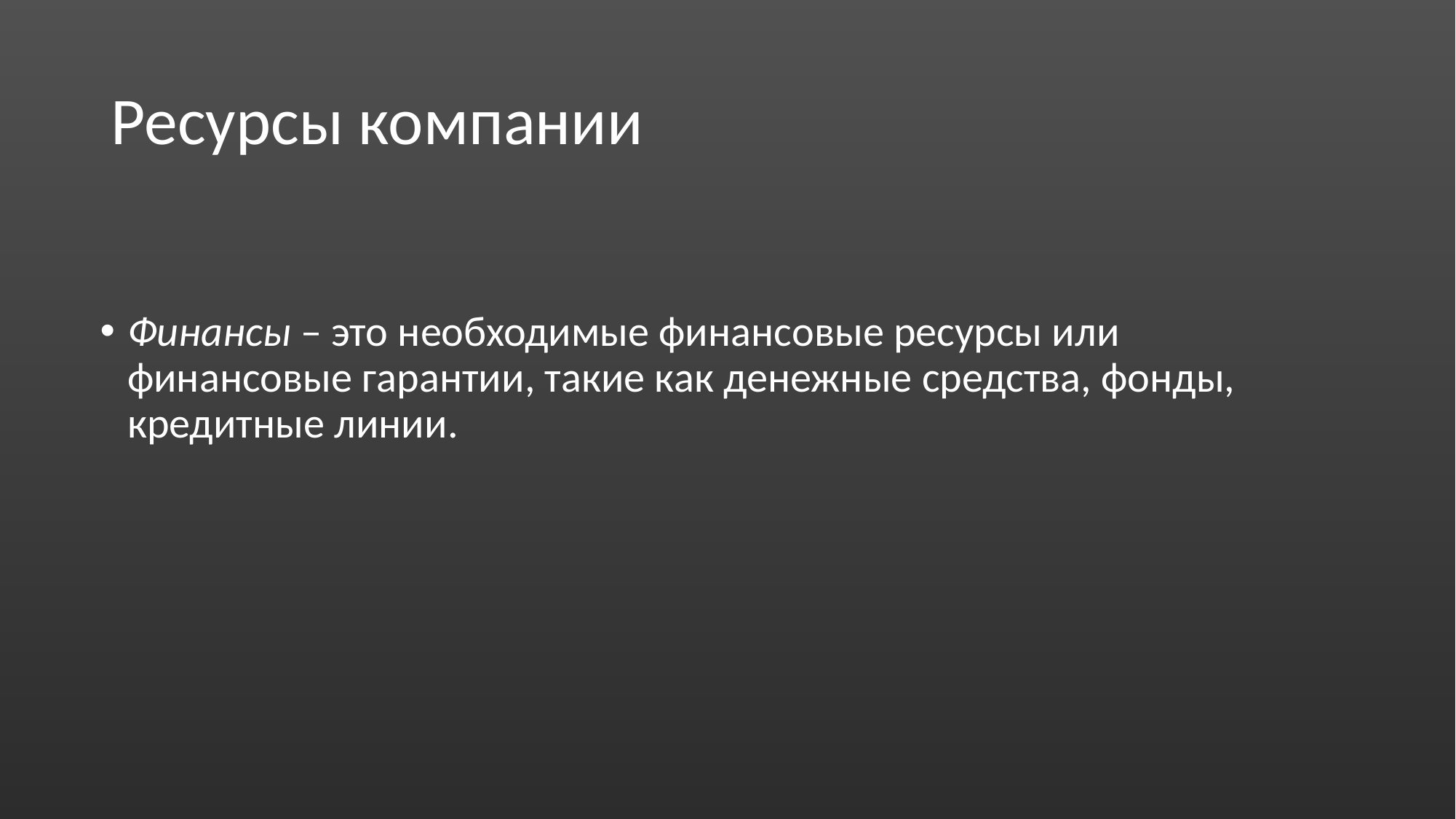

# Ресурсы компании
Финансы – это необходимые финансовые ресурсы или финансовые гарантии, такие как денежные средства, фонды, кредитные линии.